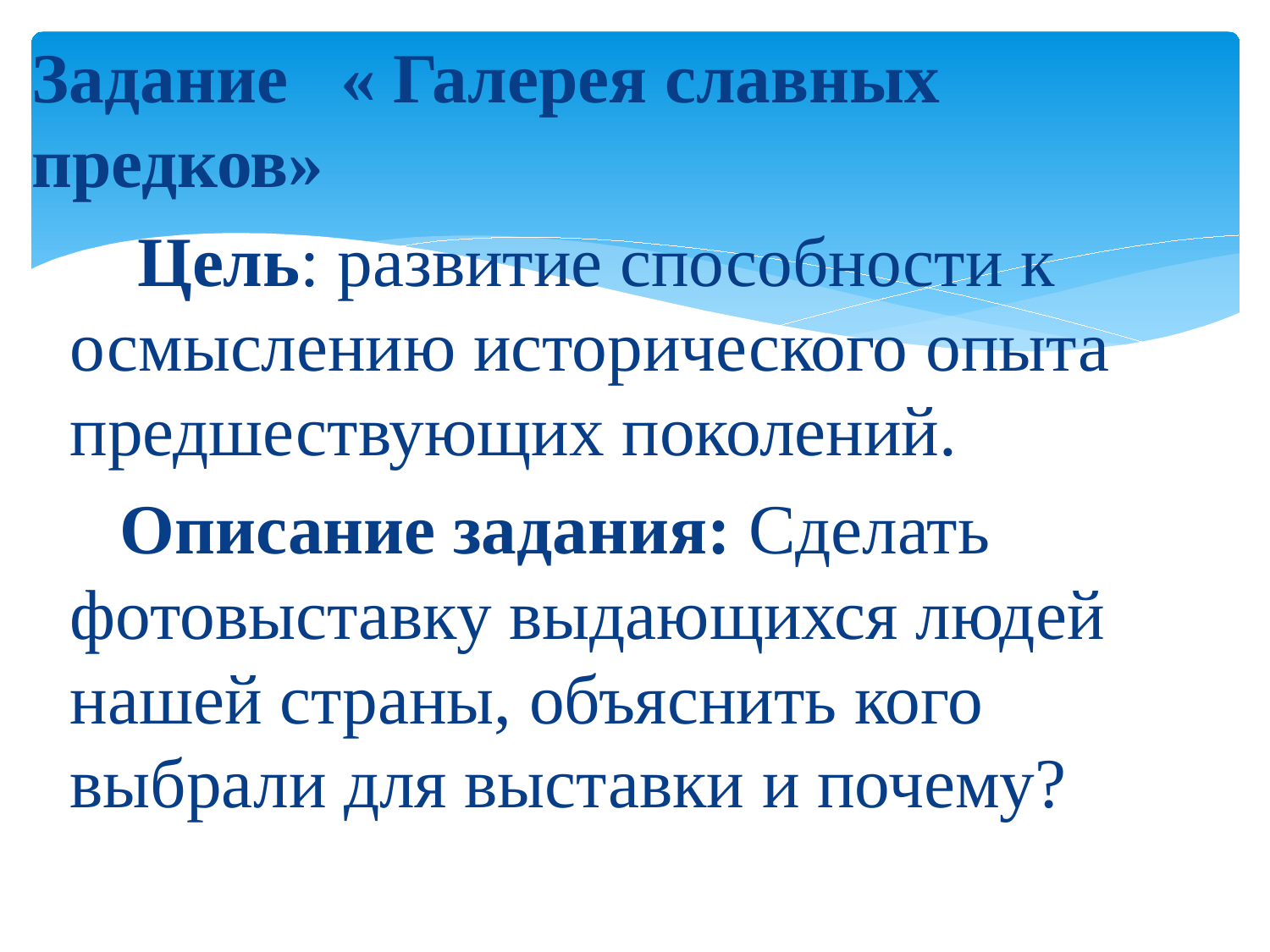

Задание   « Галерея славных предков»
      Цель: развитие способности к осмыслению исторического опыта предшествующих поколений.
     Описание задания: Сделать фотовыставку выдающихся людей нашей страны, объяснить кого  выбрали для выставки и почему?